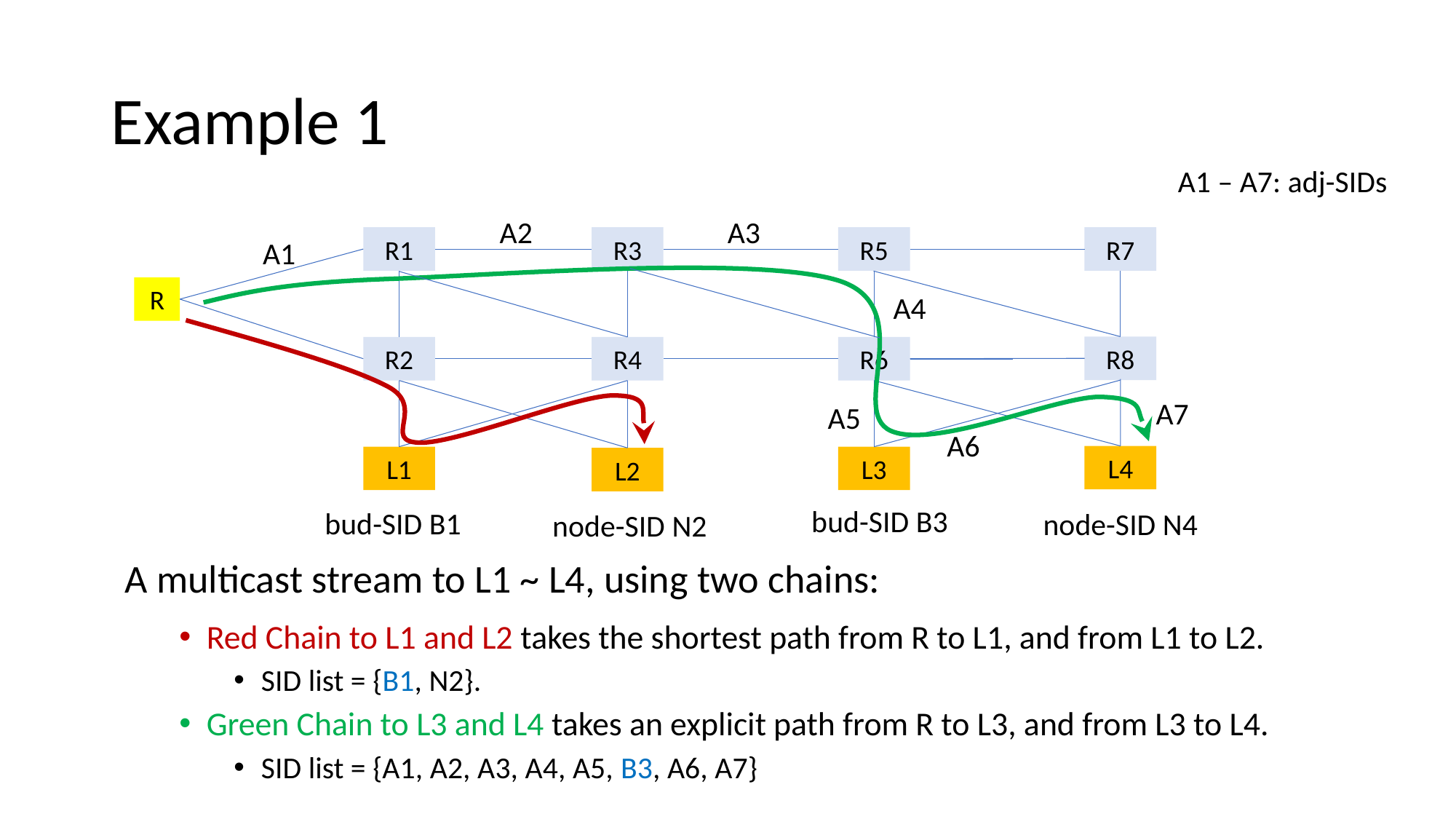

# Example 1
A1 – A7: adj-SIDs
A2
A3
R1
R3
R5
R7
A1

R
A4

R8
R2
R4
R6
A7
A5
A6
L4
L1
L3
L2
bud-SID B3
bud-SID B1
node-SID N4
node-SID N2
A multicast stream to L1 ~ L4, using two chains:
Red Chain to L1 and L2 takes the shortest path from R to L1, and from L1 to L2.
SID list = {B1, N2}.
Green Chain to L3 and L4 takes an explicit path from R to L3, and from L3 to L4.
SID list = {A1, A2, A3, A4, A5, B3, A6, A7}